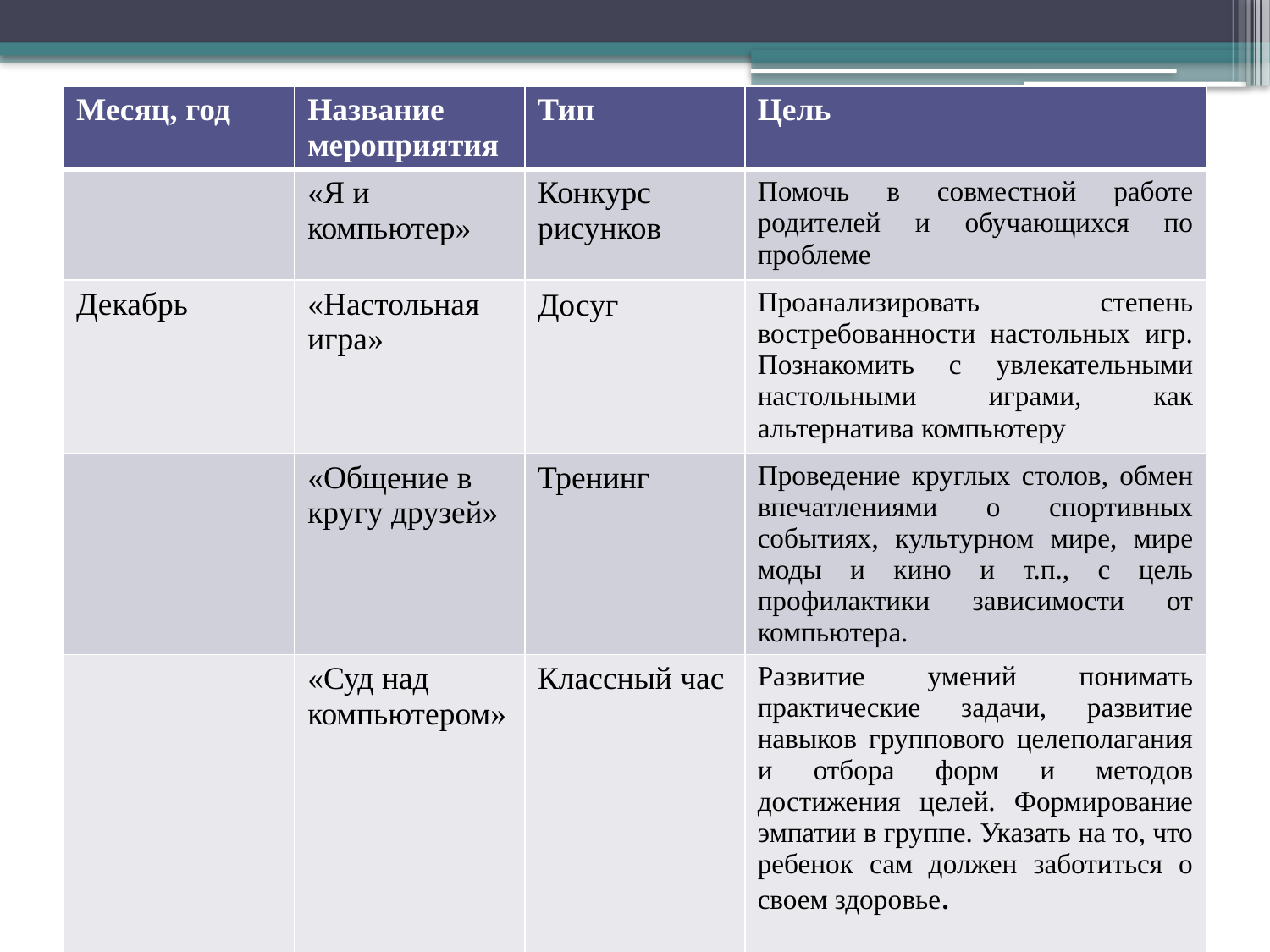

#
| Месяц, год | Название мероприятия | Тип | Цель |
| --- | --- | --- | --- |
|  | «Я и компьютер» | Конкурс рисунков | Помочь в совместной работе родителей и обучающихся по проблеме |
| Декабрь | «Настольная игра» | Досуг | Проанализировать степень востребованности настольных игр. Познакомить с увлекательными настольными играми, как альтернатива компьютеру |
|  | «Общение в кругу друзей» | Тренинг | Проведение круглых столов, обмен впечатлениями о спортивных событиях, культурном мире, мире моды и кино и т.п., с цель профилактики зависимости от компьютера. |
|  | «Суд над компьютером» | Классный час | Развитие умений понимать практические задачи, развитие навыков группового целеполагания и отбора форм и методов достижения целей. Формирование эмпатии в группе. Указать на то, что ребенок сам должен заботиться о своем здоровье. |